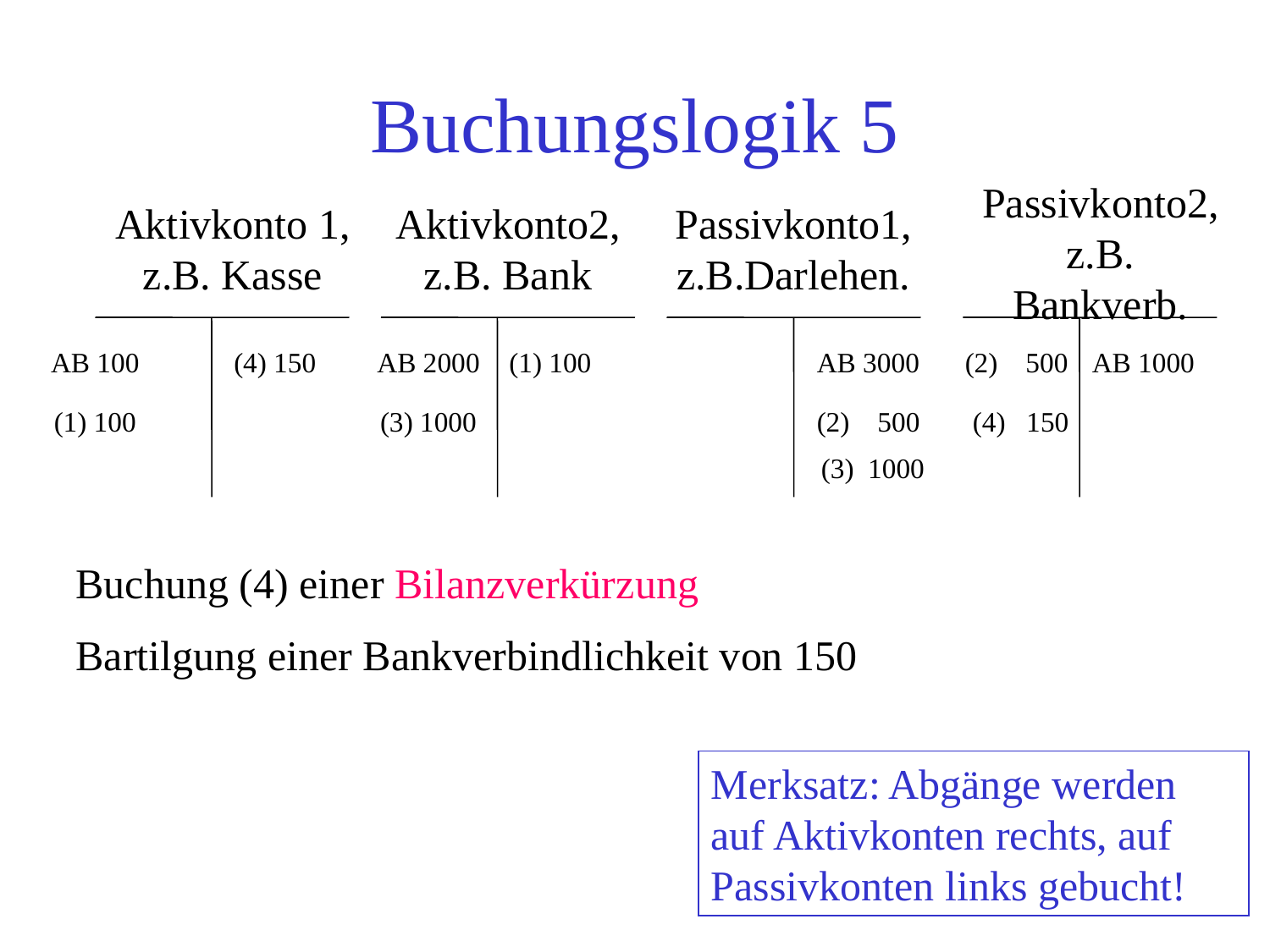

# Buchungslogik 5
Passivkonto2, z.B. Bankverb.
Aktivkonto 1, z.B. Kasse
Aktivkonto2, z.B. Bank
Passivkonto1, z.B.Darlehen.

AB 100
(4) 150
AB 2000
(1) 100
AB 3000
(2)    500
AB 1000
(1) 100
(3) 1000
(2)    500
(4)   150
(3)  1000
Buchung (4) einer Bilanzverkürzung
Bartilgung einer Bankverbindlichkeit von 150

Merksatz: Abgänge werden auf Aktivkonten rechts, auf Passivkonten links gebucht!